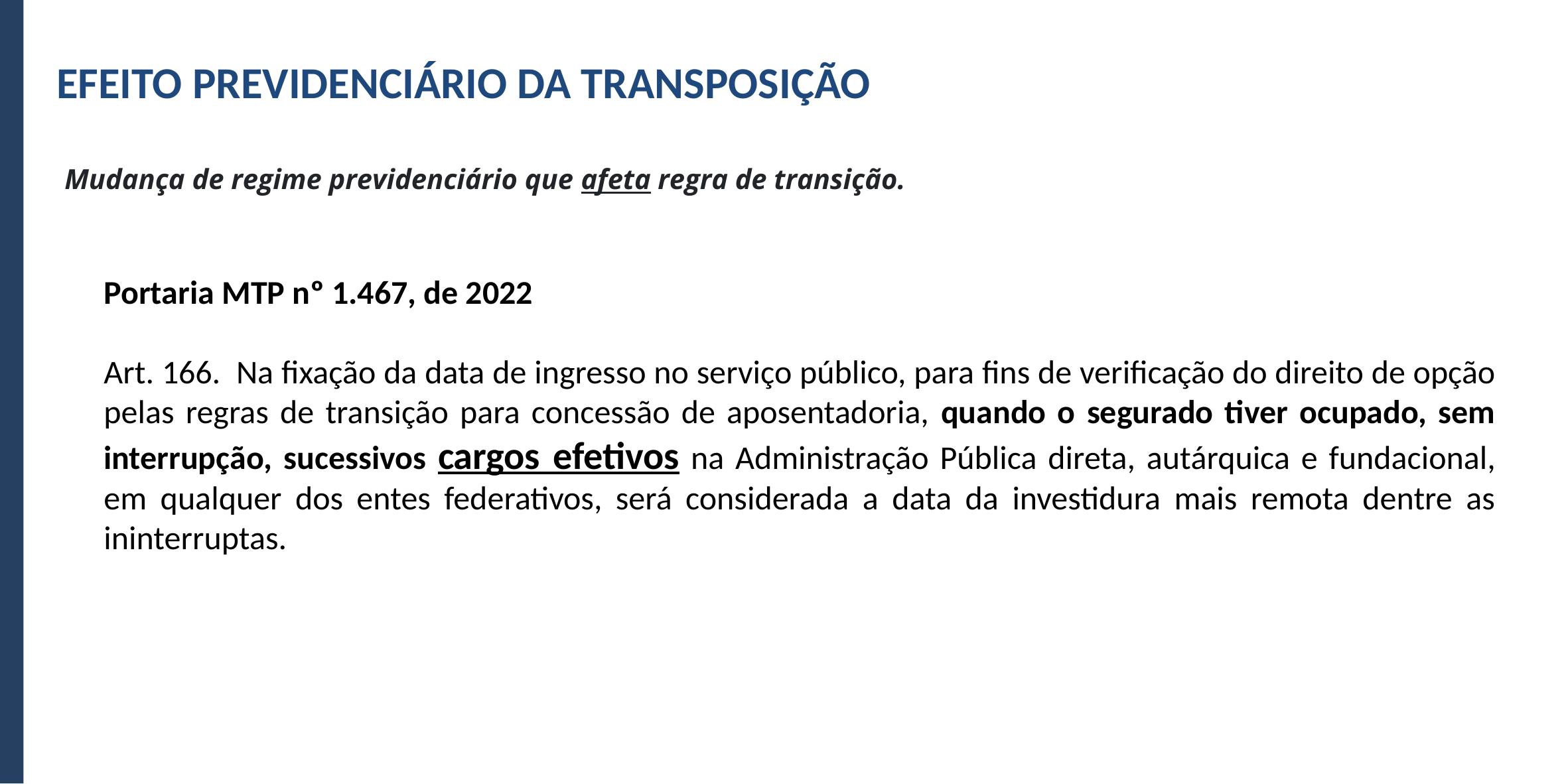

EFEITO PREVIDENCIÁRIO DA TRANSPOSIÇÃO
Mudança de regime previdenciário que afeta regra de transição.
Portaria MTP nº 1.467, de 2022

Art. 166.  Na fixação da data de ingresso no serviço público, para fins de verificação do direito de opção pelas regras de transição para concessão de aposentadoria, quando o segurado tiver ocupado, sem interrupção, sucessivos cargos efetivos na Administração Pública direta, autárquica e fundacional, em qualquer dos entes federativos, será considerada a data da investidura mais remota dentre as ininterruptas.